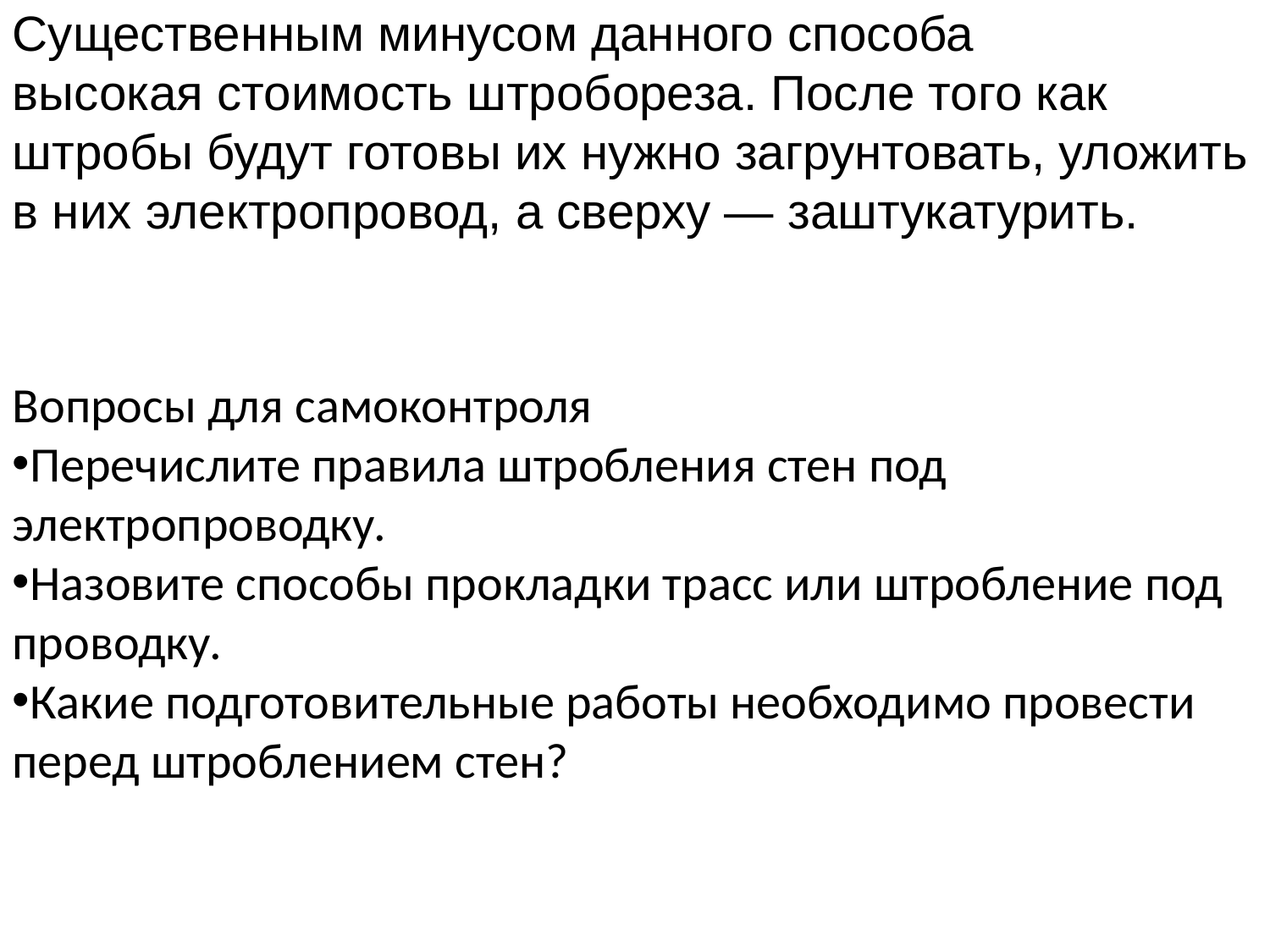

Существенным минусом данного способа
высокая стоимость штробореза. После того как штробы будут готовы их нужно загрунтовать, уложить в них электропровод, а сверху — заштукатурить.
Вопросы для самоконтроля
Перечислите правила штробления стен под электропроводку.
Назовите способы прокладки трасс или штробление под проводку.
Какие подготовительные работы необходимо провести перед штроблением стен?